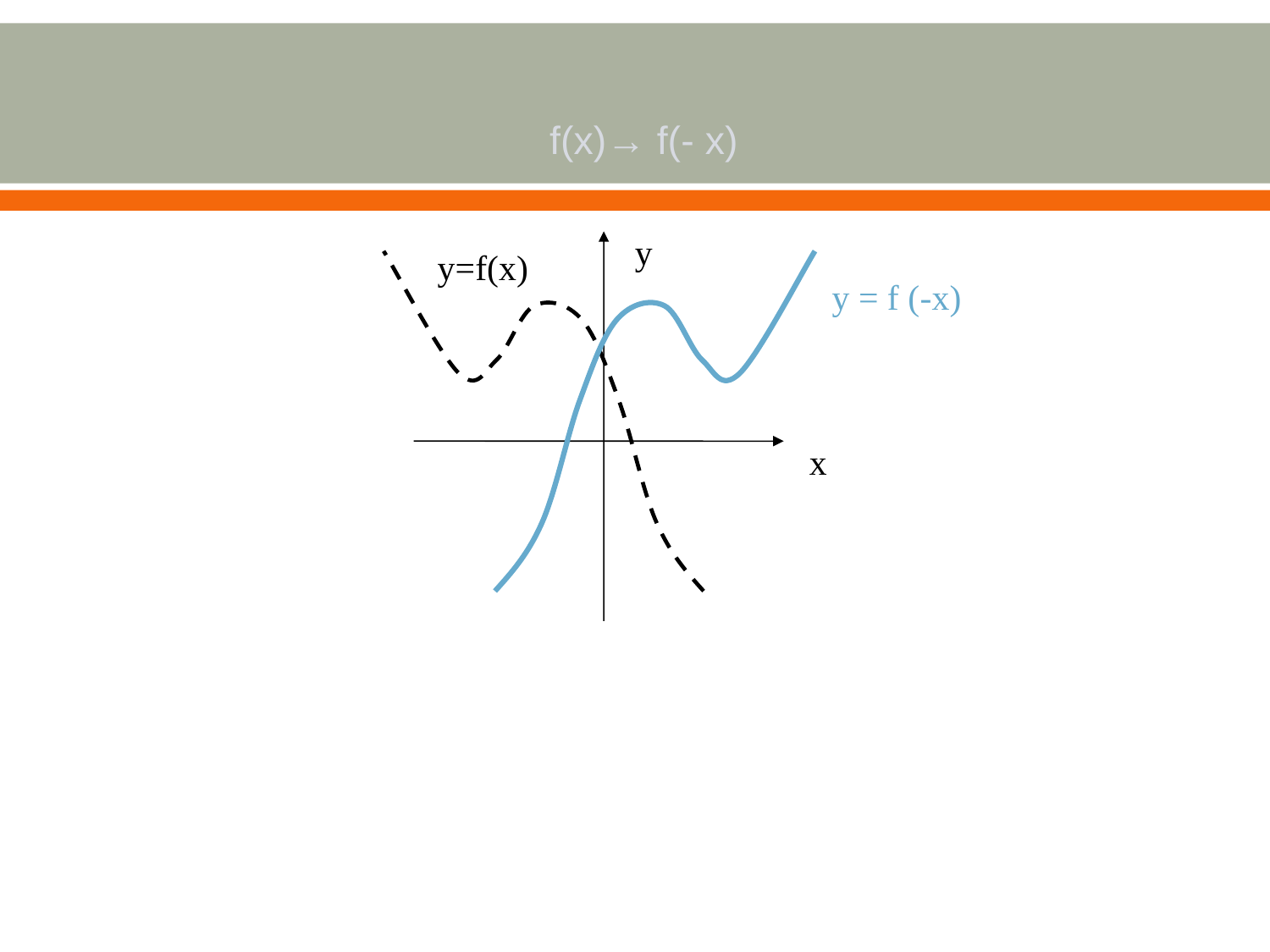

# f(x)→ f(- x)

у
 у=f(х)

 у = f (-х)

 х